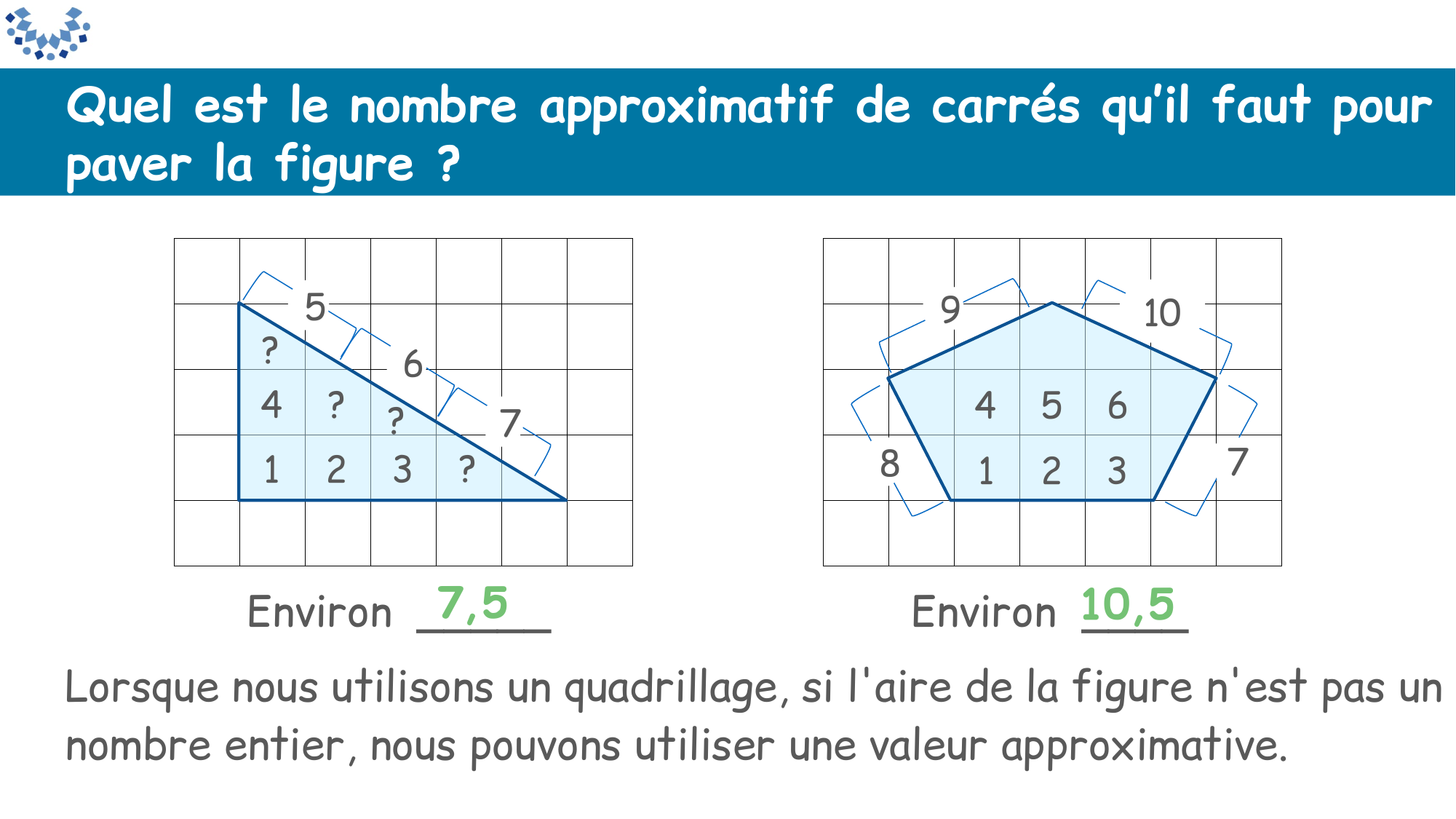

Quel est le nombre approximatif de carrés qu’il faut pour paver la figure ?
|  |  |  |  |  |  |  |
| --- | --- | --- | --- | --- | --- | --- |
|  |  |  |  |  |  |  |
|  |  |  |  |  |  |  |
|  |  |  |  |  |  |  |
|  |  |  |  |  |  |  |
|  |  |  |  |  |  |  |
| --- | --- | --- | --- | --- | --- | --- |
|  |  |  |  |  |  |  |
|  |  |  |  |  |  |  |
|  |  |  |  |  |  |  |
|  |  |  |  |  |  |  |

10
5
9

?
6
4
?
4
5
6

?
7
?
1
2
3
7
8
1
2
3
7,5
10,5
Environ  _____
Environ  ____
Lorsque nous utilisons un quadrillage, si l'aire de la figure n'est pas un nombre entier, nous pouvons utiliser une valeur approximative.